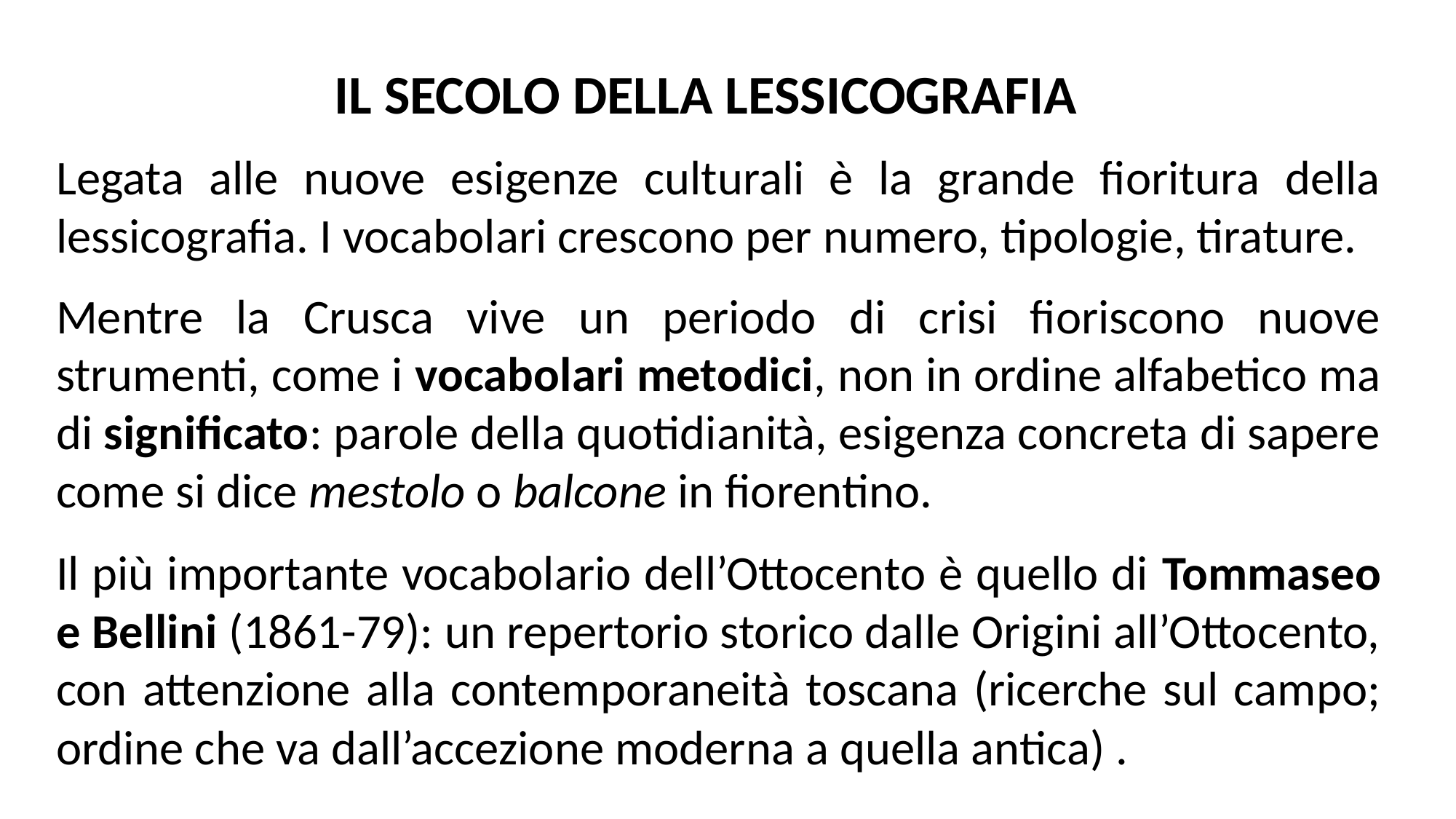

IL SECOLO DELLA LESSICOGRAFIA
Legata alle nuove esigenze culturali è la grande fioritura della lessicografia. I vocabolari crescono per numero, tipologie, tirature.
Mentre la Crusca vive un periodo di crisi fioriscono nuove strumenti, come i vocabolari metodici, non in ordine alfabetico ma di significato: parole della quotidianità, esigenza concreta di sapere come si dice mestolo o balcone in fiorentino.
Il più importante vocabolario dell’Ottocento è quello di Tommaseo e Bellini (1861-79): un repertorio storico dalle Origini all’Ottocento, con attenzione alla contemporaneità toscana (ricerche sul campo; ordine che va dall’accezione moderna a quella antica) .